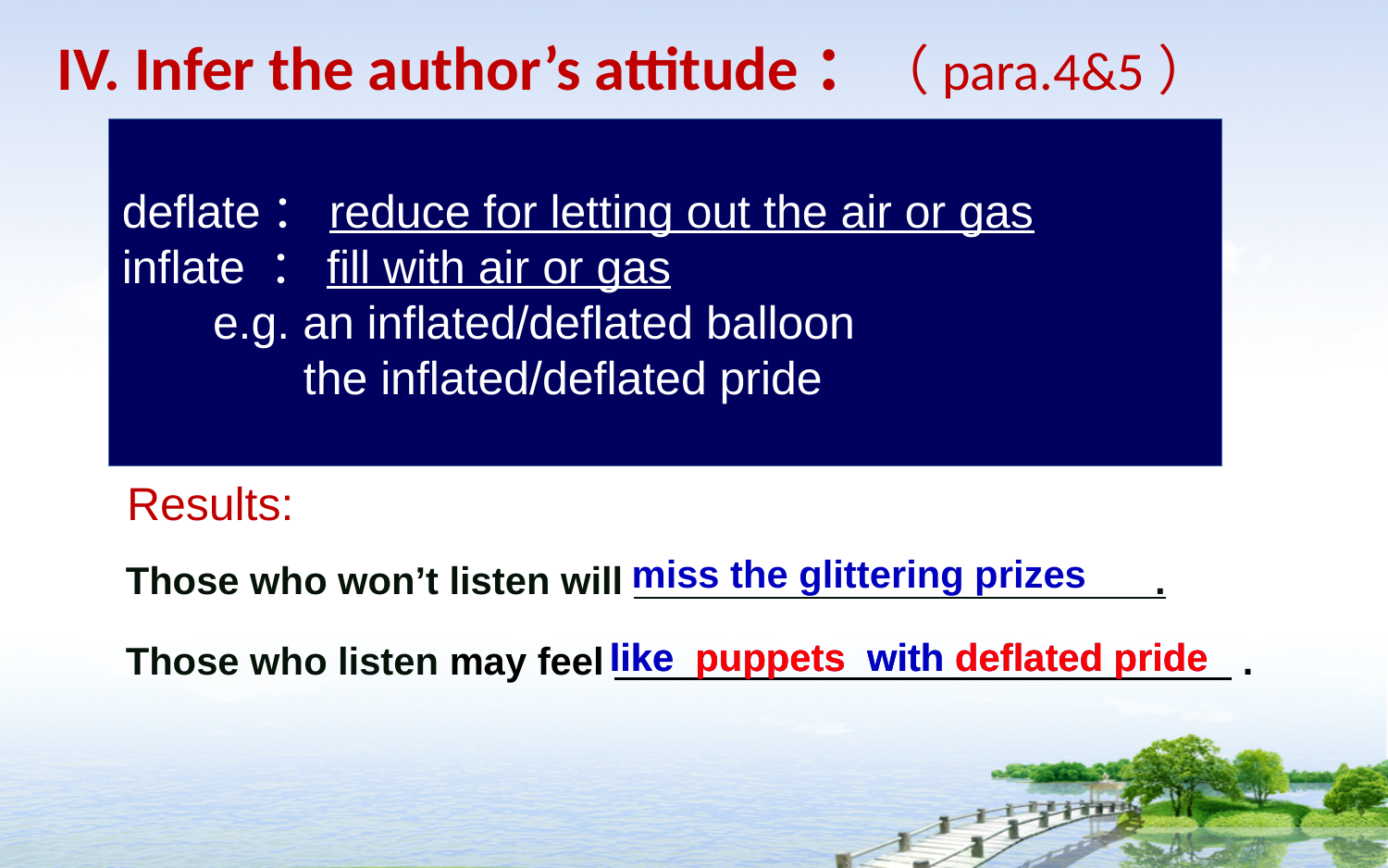

IV. Infer the author’s attitude：（para.4&5）
    Situation 1   You want to buy some bread.
        Instruction:                                                                              .
    Situation 2   You are about to argue with your wife.
        Instruction:                                   .
    Situation 3   You are on a date.
        Instruction:                          .

deflate：reduce for letting out the air or gas
inflate ：fill with air or gas
       e.g. an inflated/deflated balloon
              the inflated/deflated pride

Give it a pass since you’ve thrown it 3 times
Now is not the time
Kiss her now
Results:
miss the glittering prizes
Those who won’t listen will                                                  .

Those who listen may feel                                                            .
like  puppets  with deflated pride
like  puppets  with deflated pride